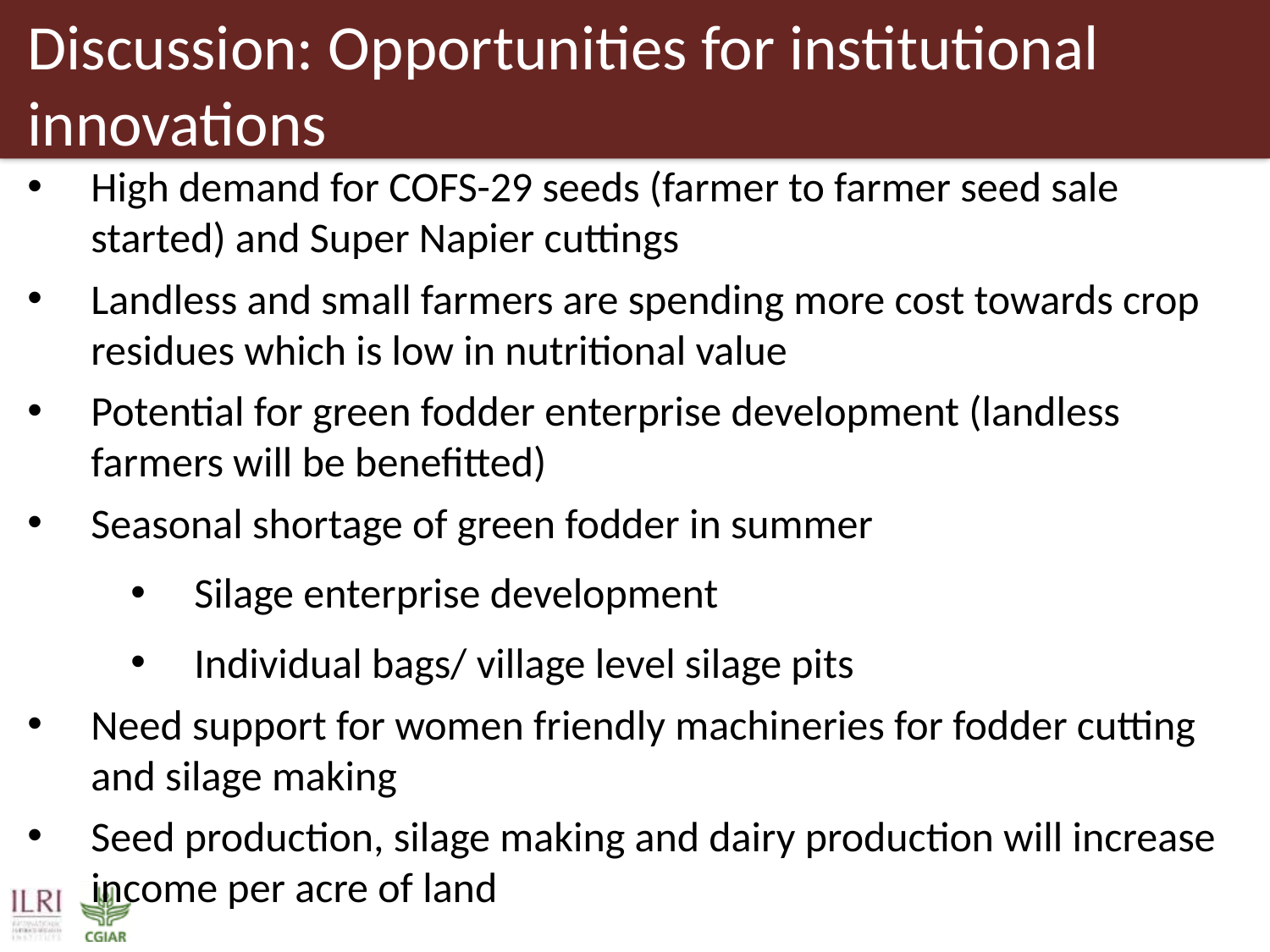

# Discussion: Opportunities for institutional innovations
High demand for COFS-29 seeds (farmer to farmer seed sale started) and Super Napier cuttings
Landless and small farmers are spending more cost towards crop residues which is low in nutritional value
Potential for green fodder enterprise development (landless farmers will be benefitted)
Seasonal shortage of green fodder in summer
Silage enterprise development
Individual bags/ village level silage pits
Need support for women friendly machineries for fodder cutting and silage making
Seed production, silage making and dairy production will increase income per acre of land